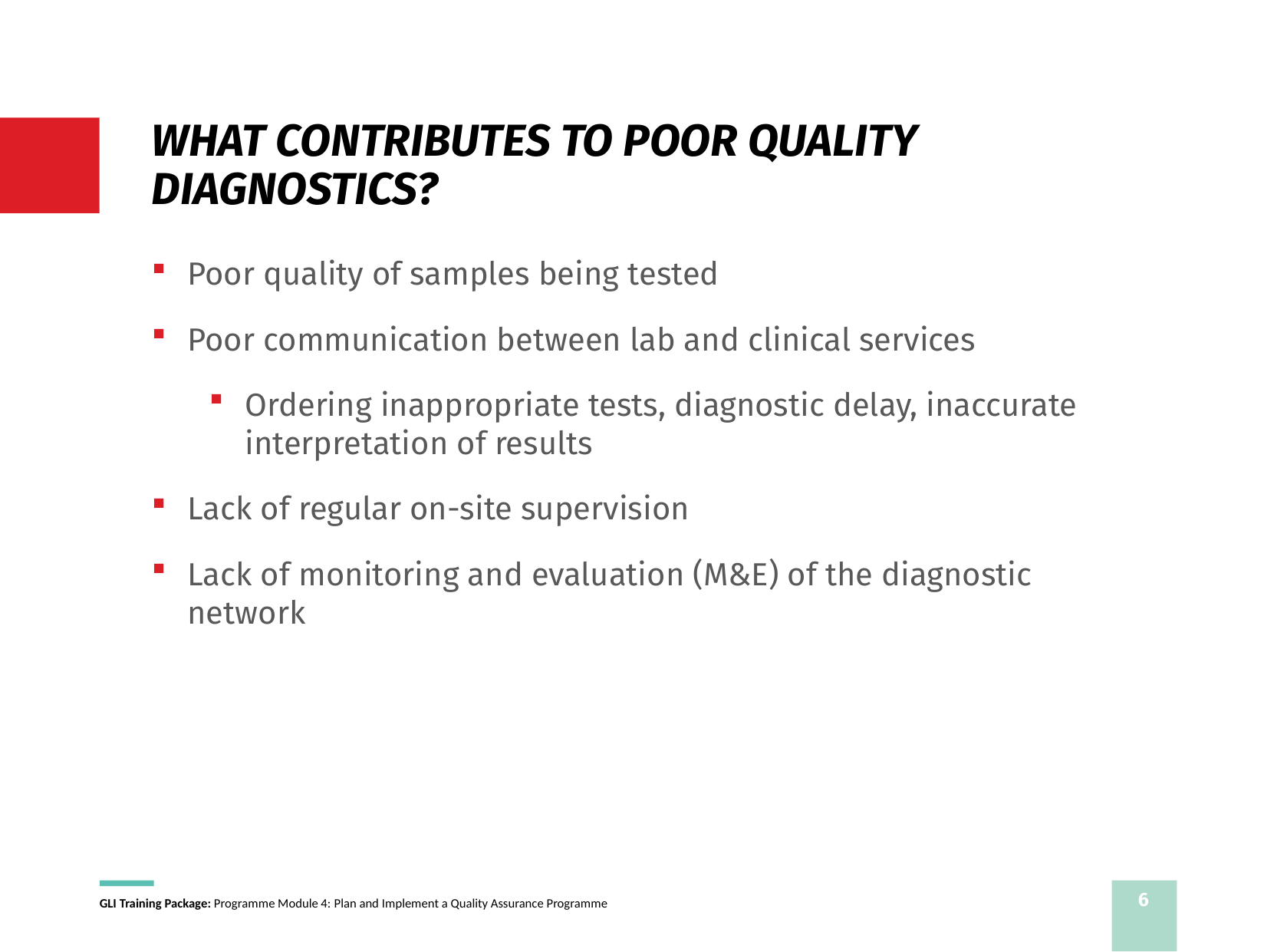

# WHAT CONTRIBUTES TO POOR QUALITY DIAGNOSTICS?
Poor quality of samples being tested
Poor communication between lab and clinical services
Ordering inappropriate tests, diagnostic delay, inaccurate interpretation of results
Lack of regular on-site supervision
Lack of monitoring and evaluation (M&E) of the diagnostic network